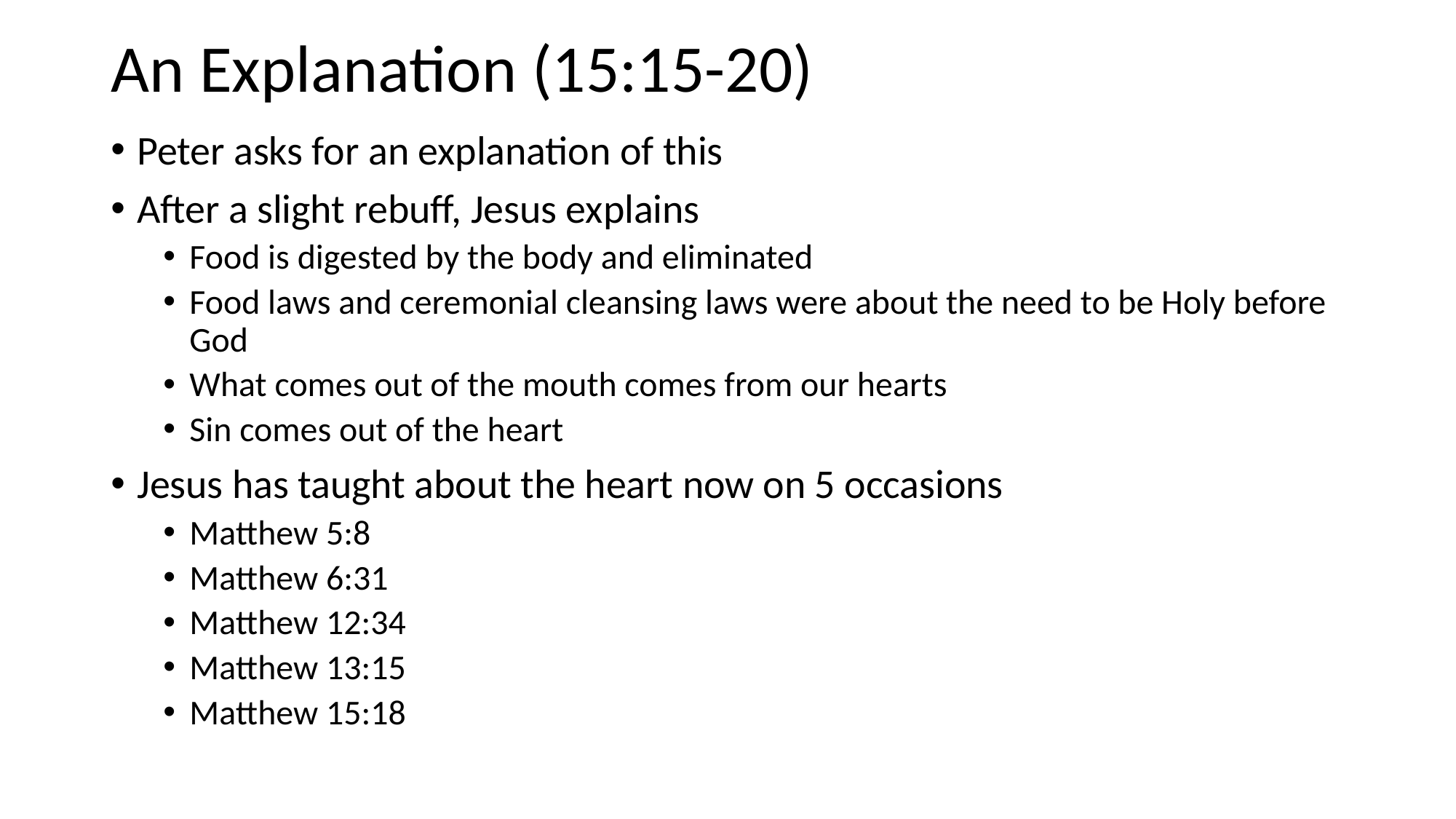

# An Explanation (15:15-20)
Peter asks for an explanation of this
After a slight rebuff, Jesus explains
Food is digested by the body and eliminated
Food laws and ceremonial cleansing laws were about the need to be Holy before God
What comes out of the mouth comes from our hearts
Sin comes out of the heart
Jesus has taught about the heart now on 5 occasions
Matthew 5:8
Matthew 6:31
Matthew 12:34
Matthew 13:15
Matthew 15:18